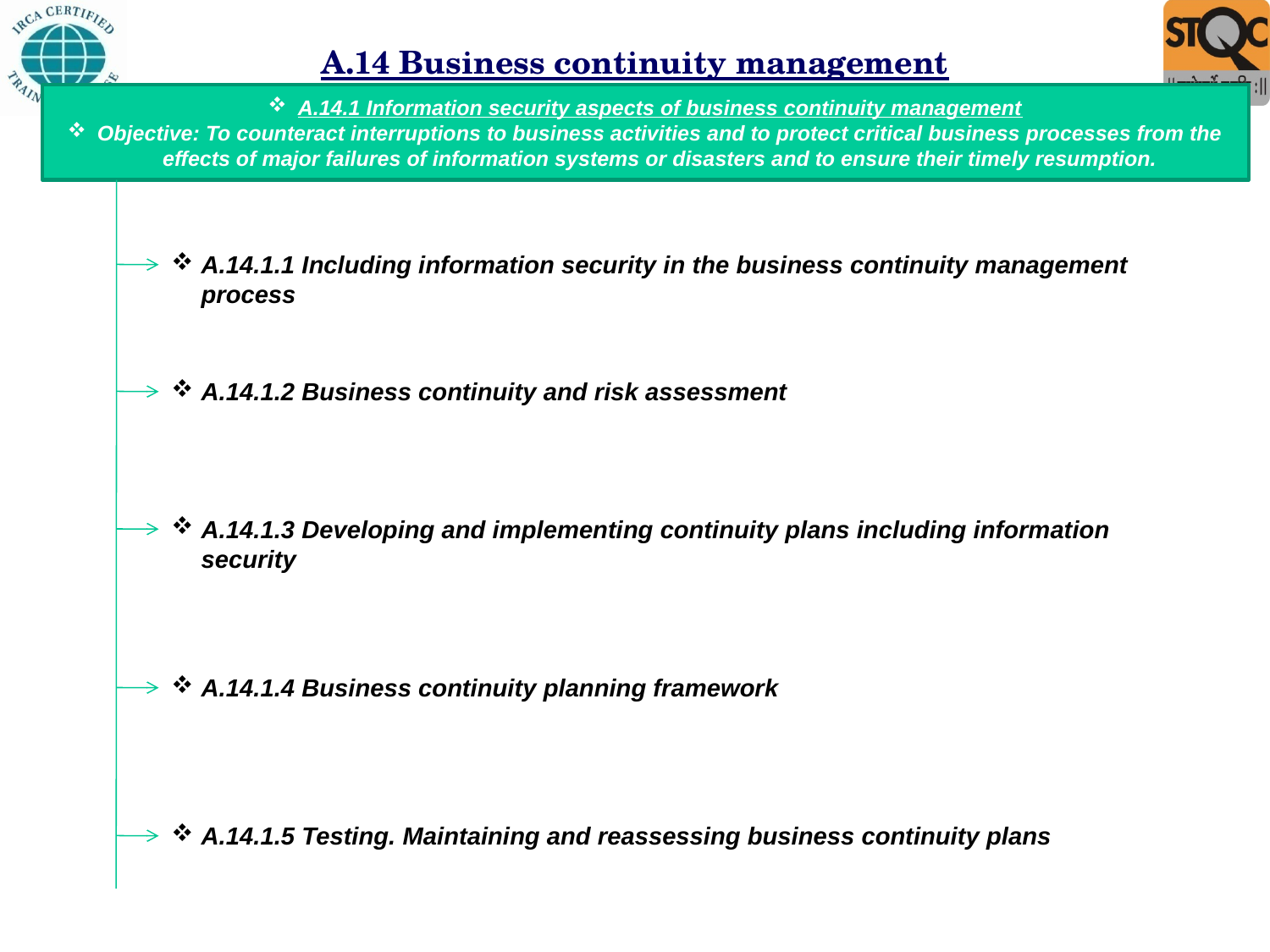

# A.14 Business continuity management
A.14.1 Information security aspects of business continuity management
Objective: To counteract interruptions to business activities and to protect critical business processes from the effects of major failures of information systems or disasters and to ensure their timely resumption.
A.14.1.1 Including information security in the business continuity management process
A.14.1.2 Business continuity and risk assessment
A.14.1.3 Developing and implementing continuity plans including information security
A.14.1.4 Business continuity planning framework
A.14.1.5 Testing. Maintaining and reassessing business continuity plans